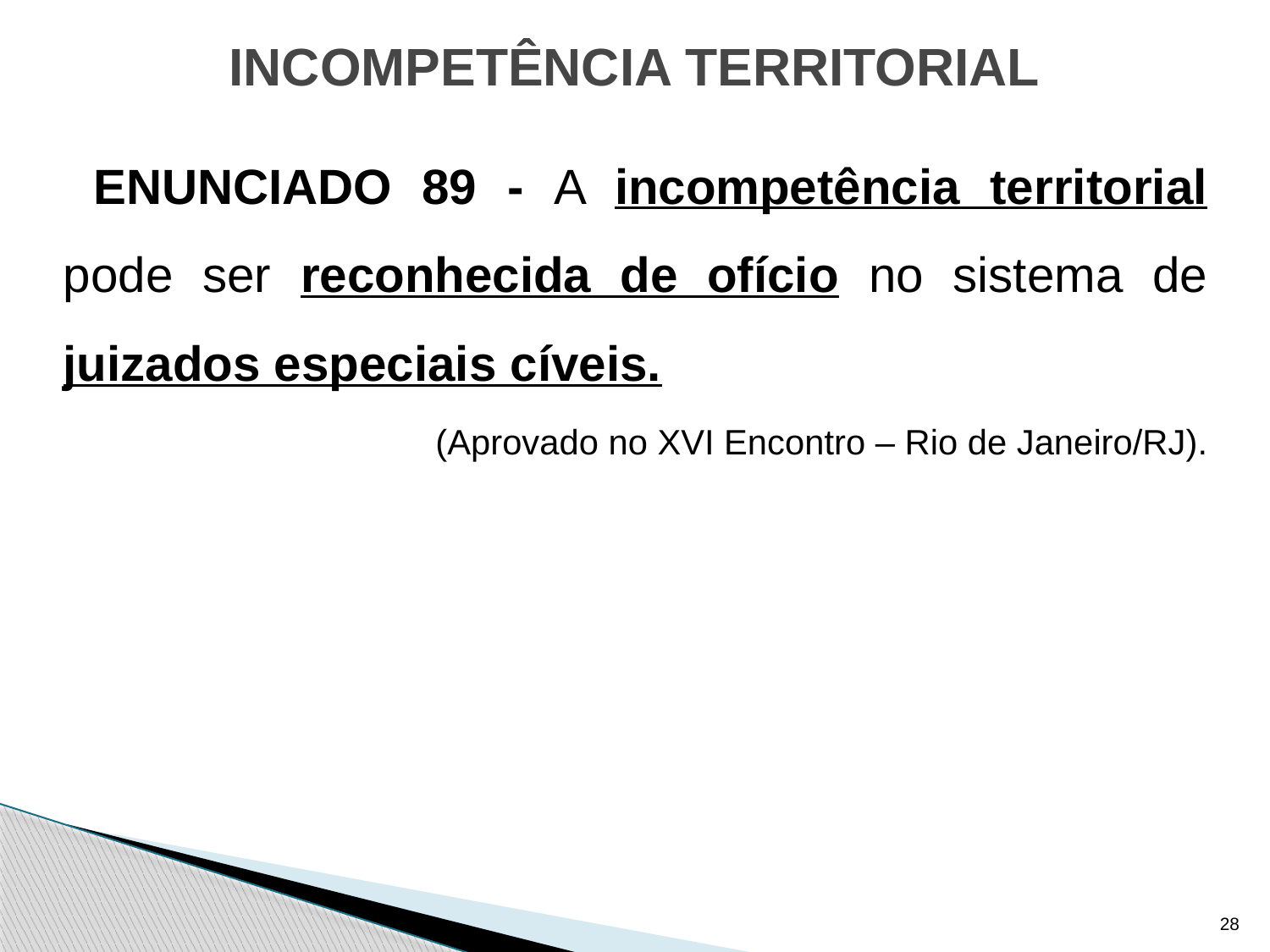

# INCOMPETÊNCIA TERRITORIAL
	 ENUNCIADO 89 - A incompetência territorial pode ser reconhecida de ofício no sistema de juizados especiais cíveis.
(Aprovado no XVI Encontro – Rio de Janeiro/RJ).

28